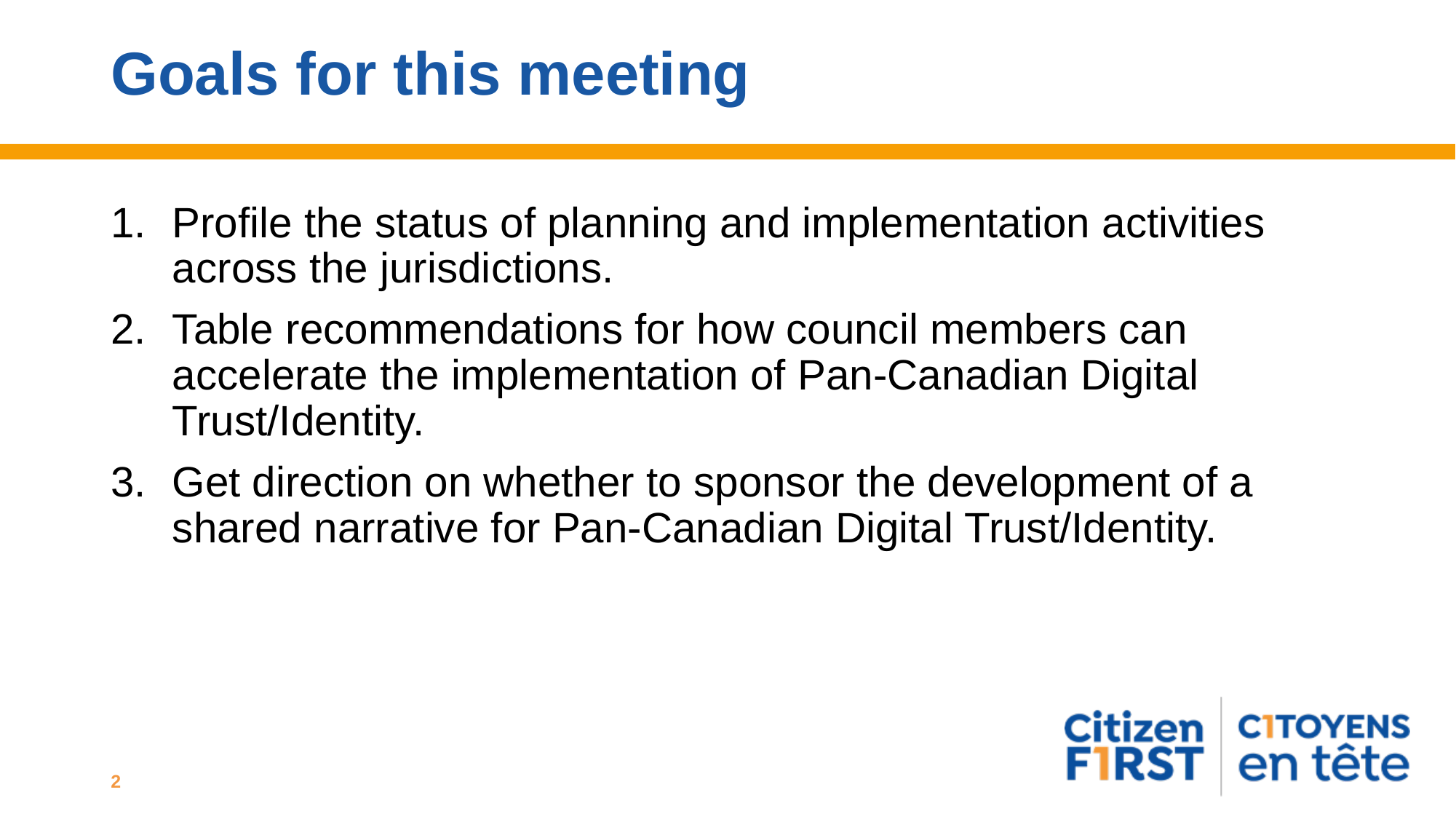

# Goals for this meeting
Profile the status of planning and implementation activities across the jurisdictions.
Table recommendations for how council members can accelerate the implementation of Pan-Canadian Digital Trust/Identity.
Get direction on whether to sponsor the development of a shared narrative for Pan-Canadian Digital Trust/Identity.
2